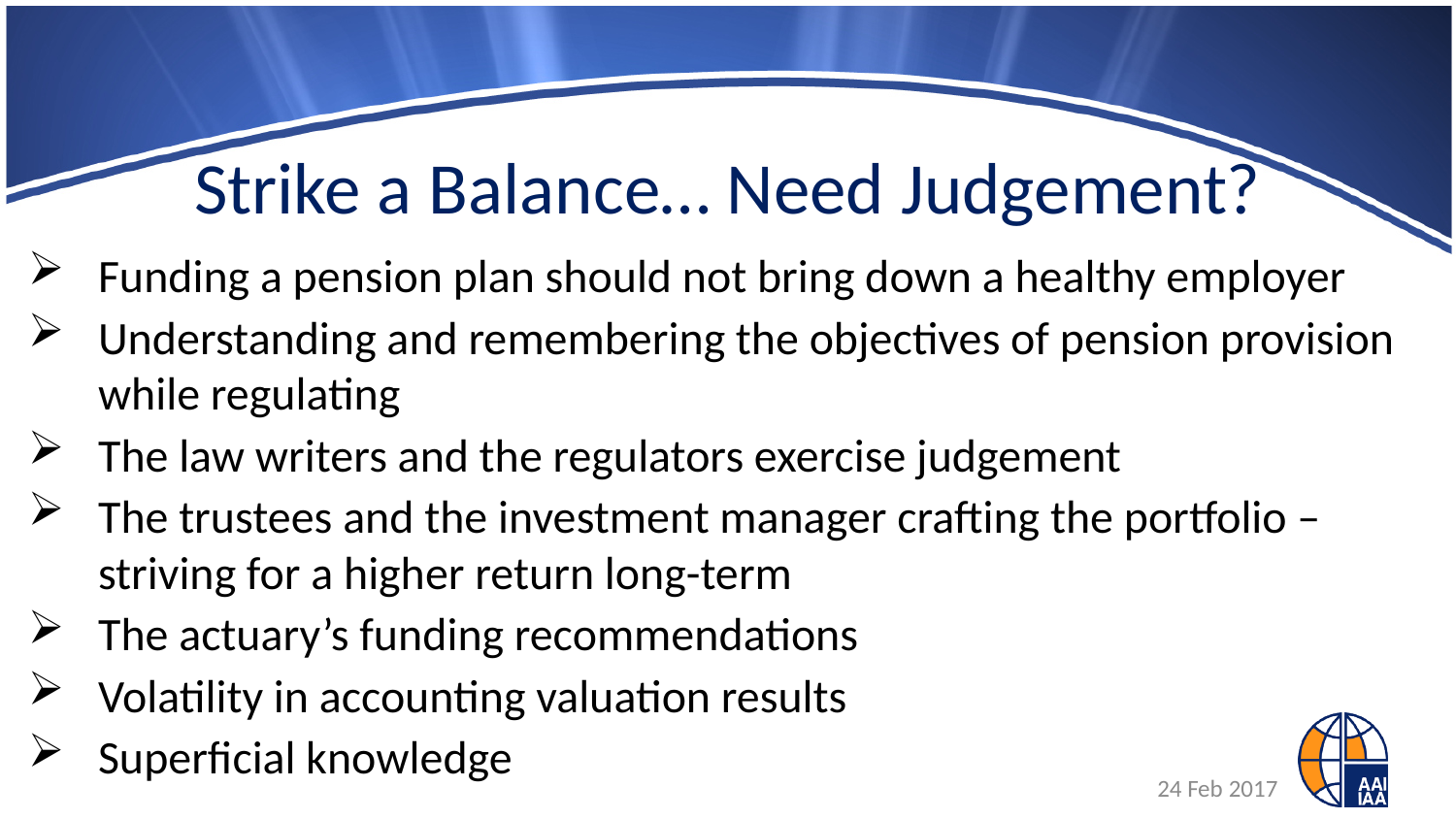

# Strike a Balance… Need Judgement?
Funding a pension plan should not bring down a healthy employer
Understanding and remembering the objectives of pension provision while regulating
The law writers and the regulators exercise judgement
The trustees and the investment manager crafting the portfolio – striving for a higher return long-term
The actuary’s funding recommendations
Volatility in accounting valuation results
Superficial knowledge
24 Feb 2017